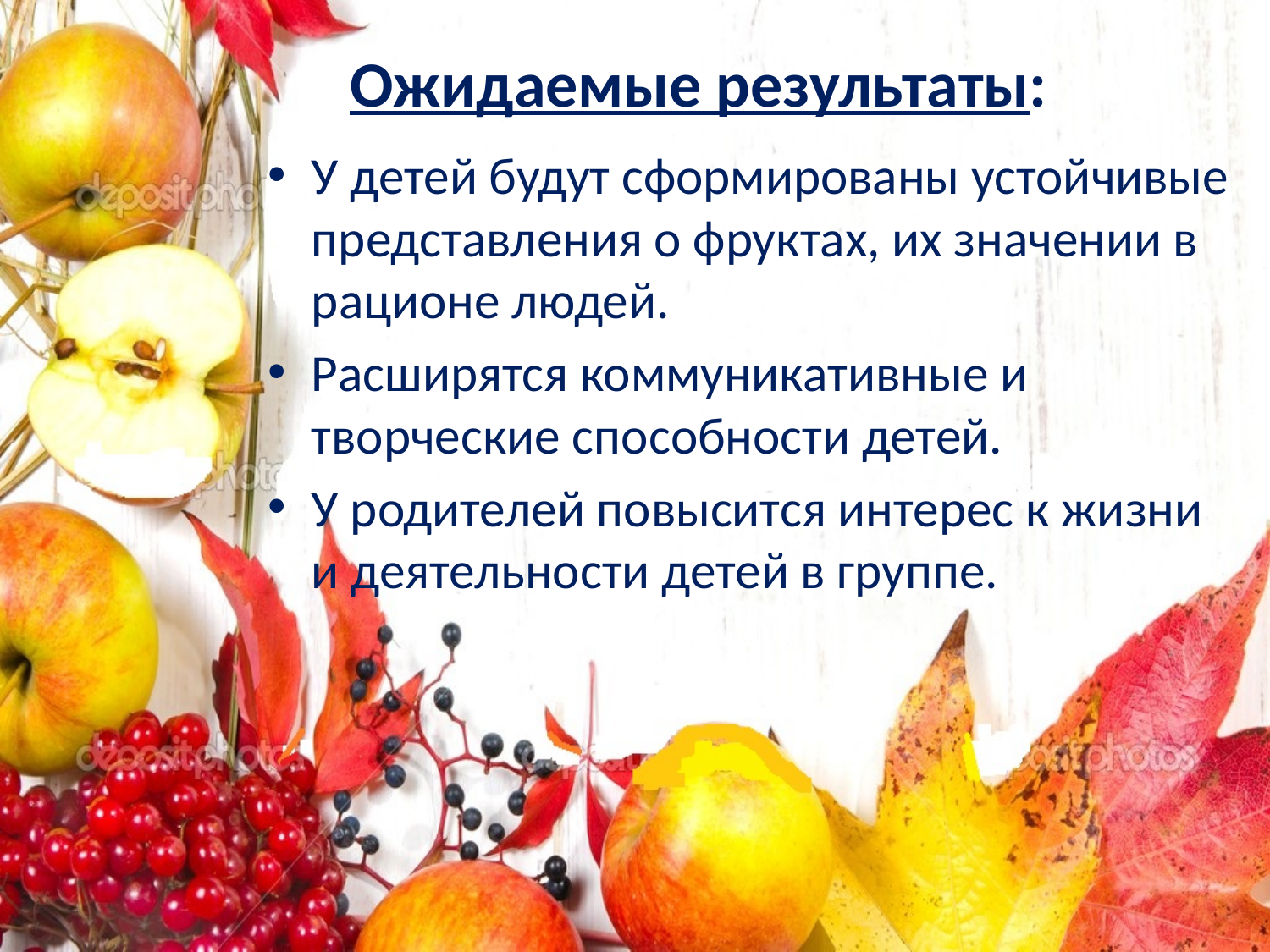

# Ожидаемые результаты:
У детей будут сформированы устойчивые представления о фруктах, их значении в рационе людей.
Расширятся коммуникативные и творческие способности детей.
У родителей повысится интерес к жизни и деятельности детей в группе.